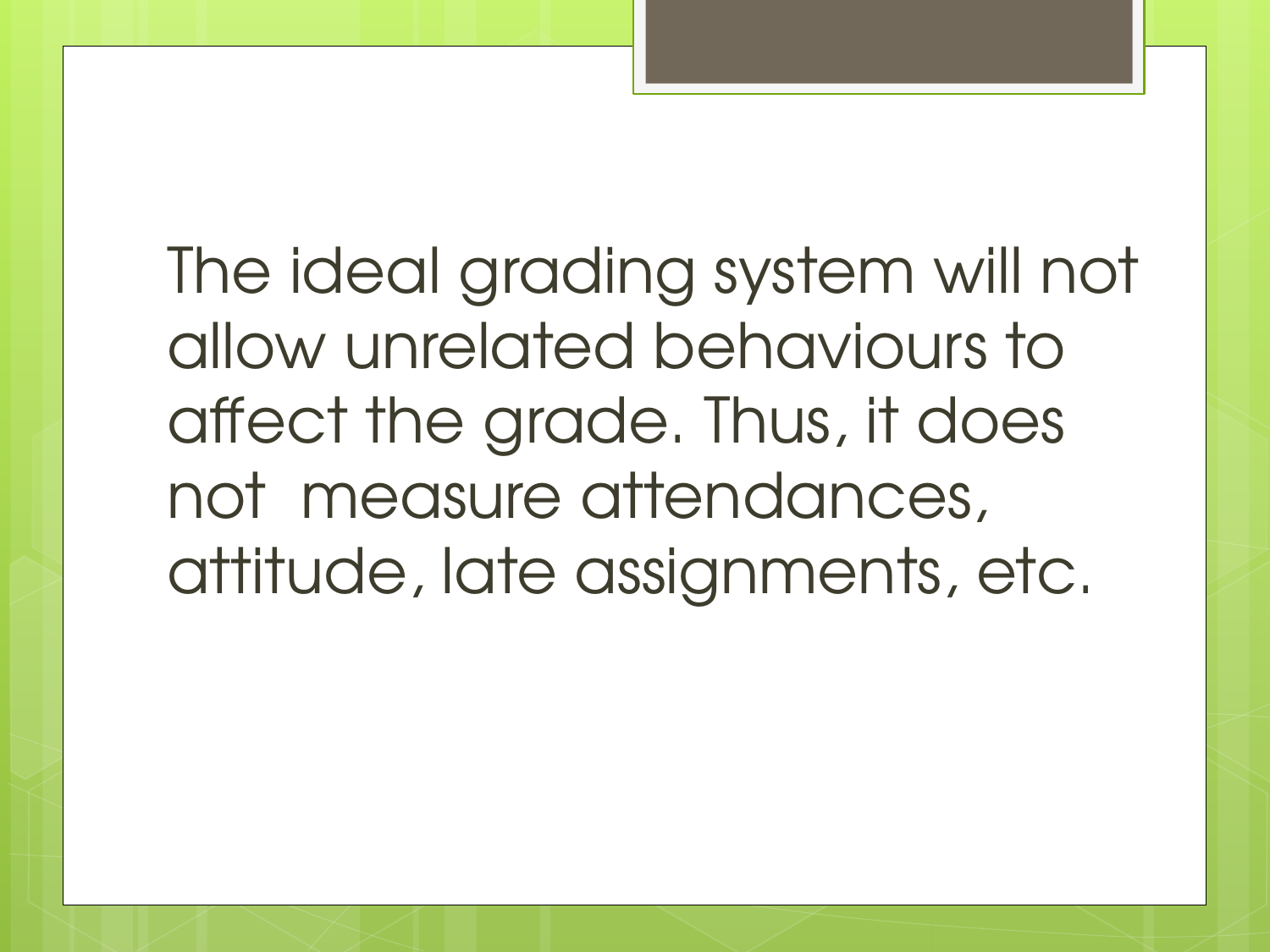

The ideal grading system will not allow unrelated behaviours to affect the grade. Thus, it does not  measure attendances, attitude, late assignments, etc.